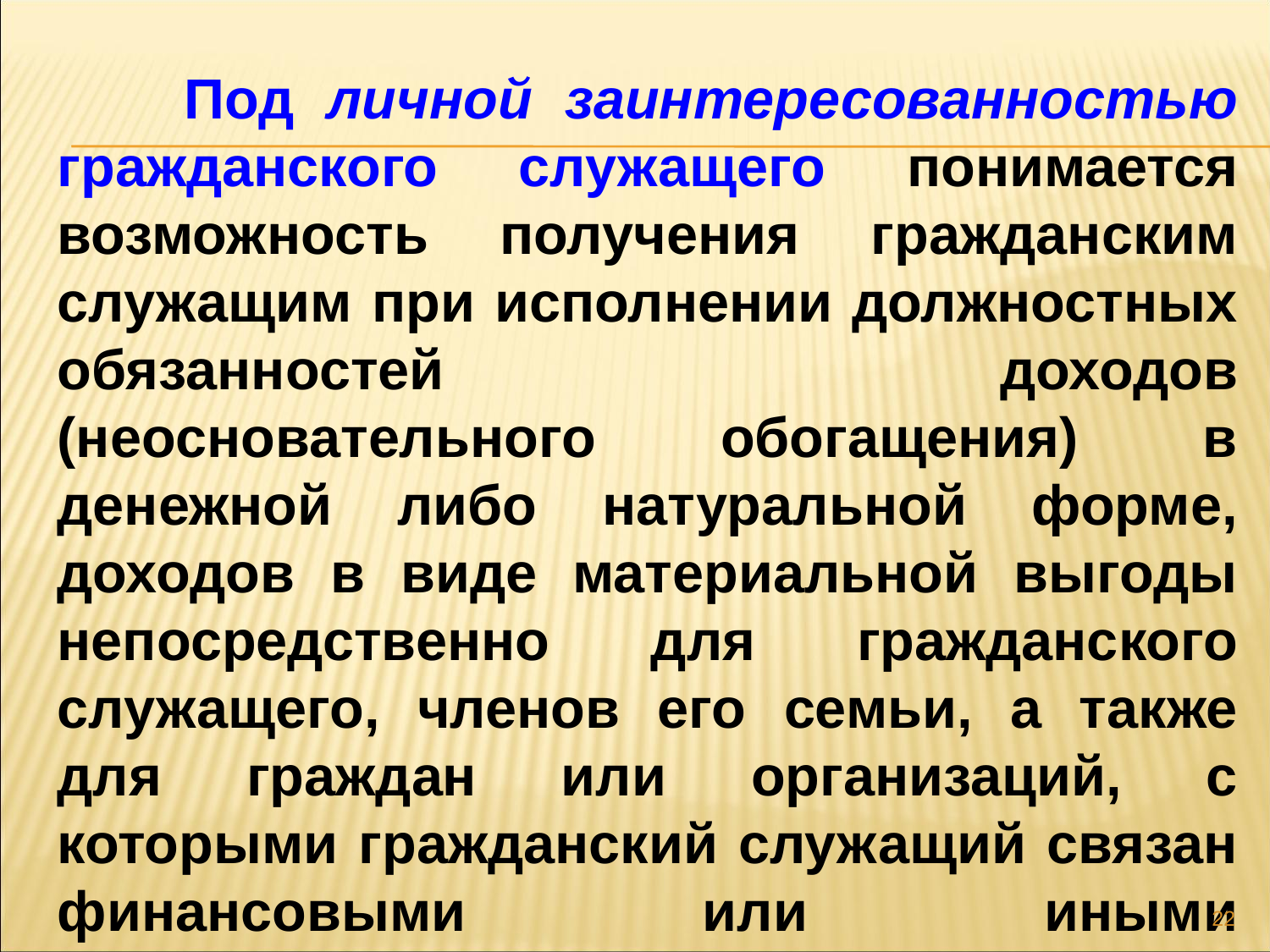

Под личной заинтересованностью гражданского служащего понимается возможность получения гражданским служащим при исполнении должностных обязанностей доходов (неосновательного обогащения) в денежной либо натуральной форме, доходов в виде материальной выгоды непосредственно для гражданского служащего, членов его семьи, а также для граждан или организаций, с которыми гражданский служащий связан финансовыми или иными обязательствами.
22